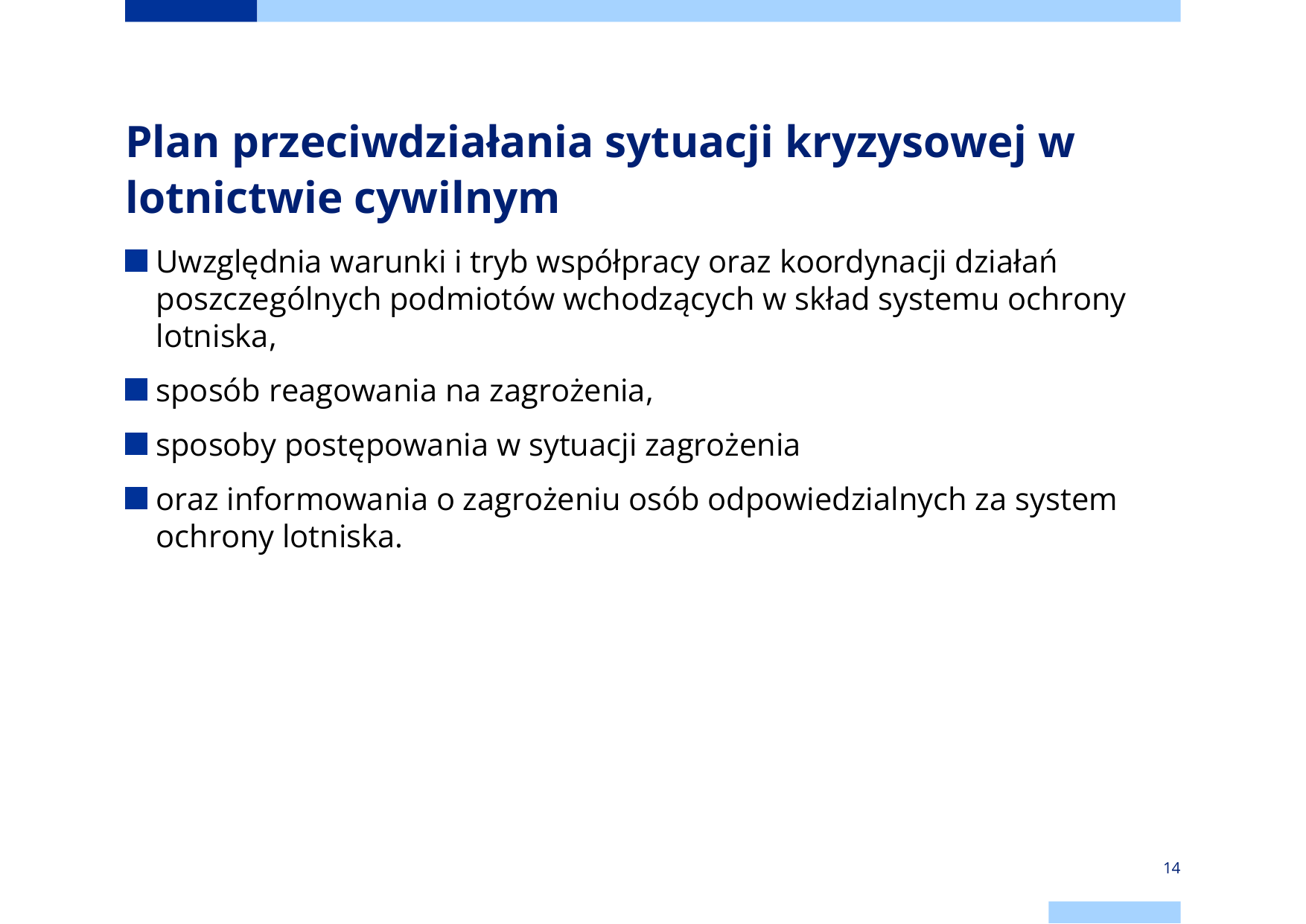

# Plan przeciwdziałania sytuacji kryzysowej w lotnictwie cywilnym
Uwzględnia warunki i tryb współpracy oraz koordynacji działań poszczególnych podmiotów wchodzących w skład systemu ochrony lotniska,
sposób reagowania na zagrożenia,
sposoby postępowania w sytuacji zagrożenia
oraz informowania o zagrożeniu osób odpowiedzialnych za system ochrony lotniska.

14